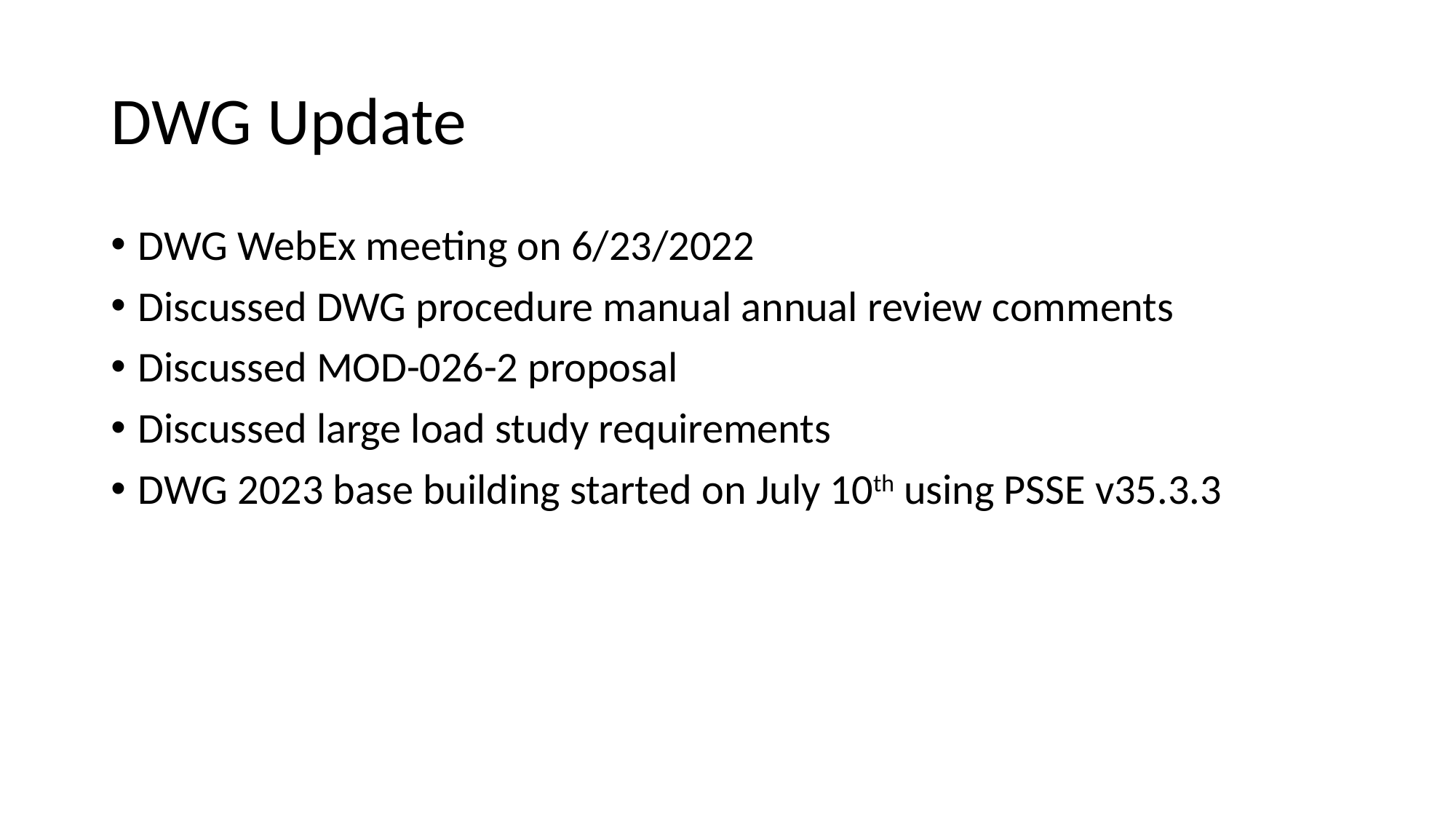

# DWG Update
DWG WebEx meeting on 6/23/2022
Discussed DWG procedure manual annual review comments
Discussed MOD-026-2 proposal
Discussed large load study requirements
DWG 2023 base building started on July 10th using PSSE v35.3.3